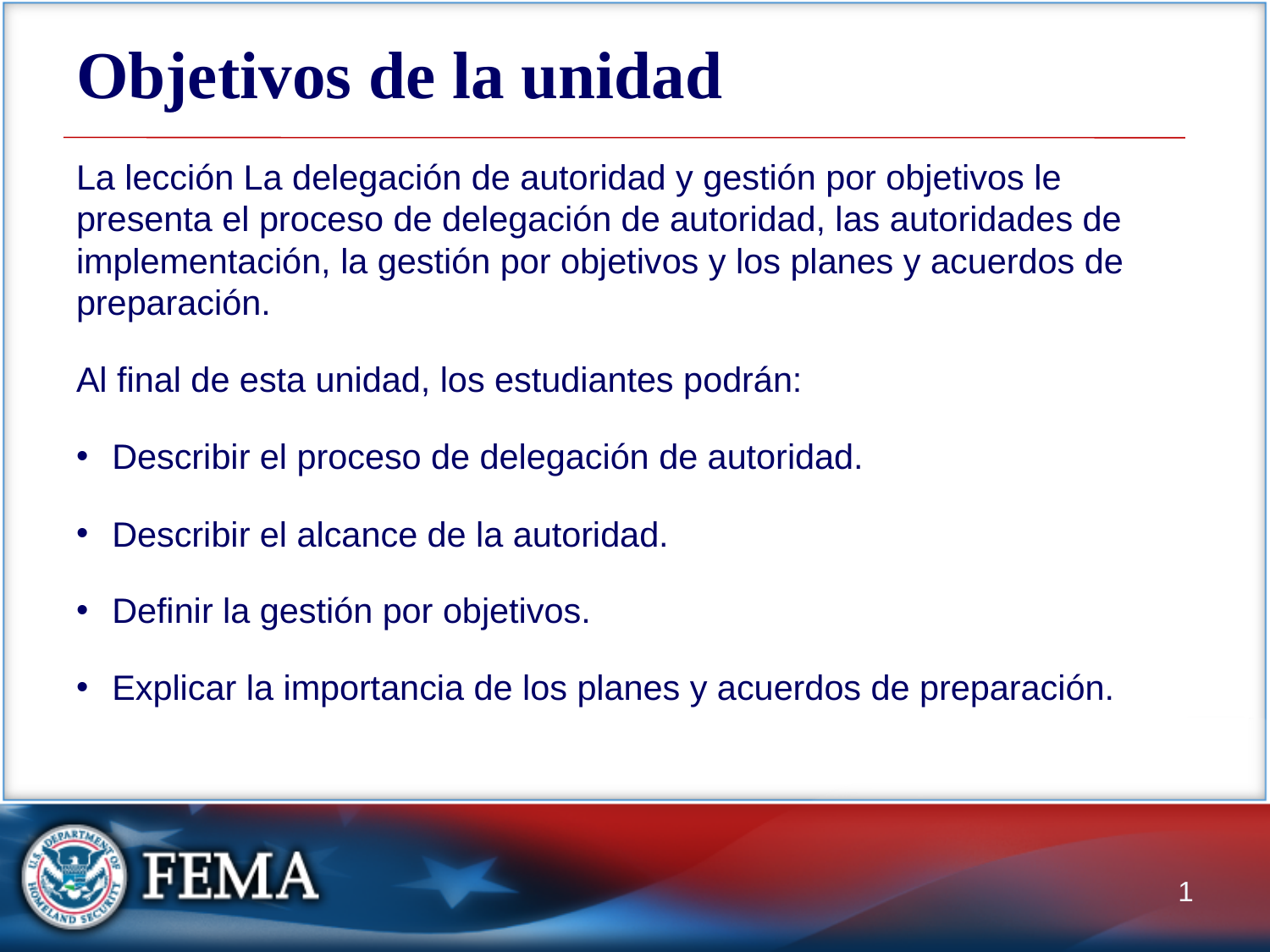

# Objetivos de la unidad
La lección La delegación de autoridad y gestión por objetivos le presenta el proceso de delegación de autoridad, las autoridades de implementación, la gestión por objetivos y los planes y acuerdos de preparación.
Al final de esta unidad, los estudiantes podrán:
Describir el proceso de delegación de autoridad.
Describir el alcance de la autoridad.
Definir la gestión por objetivos.
Explicar la importancia de los planes y acuerdos de preparación.

1